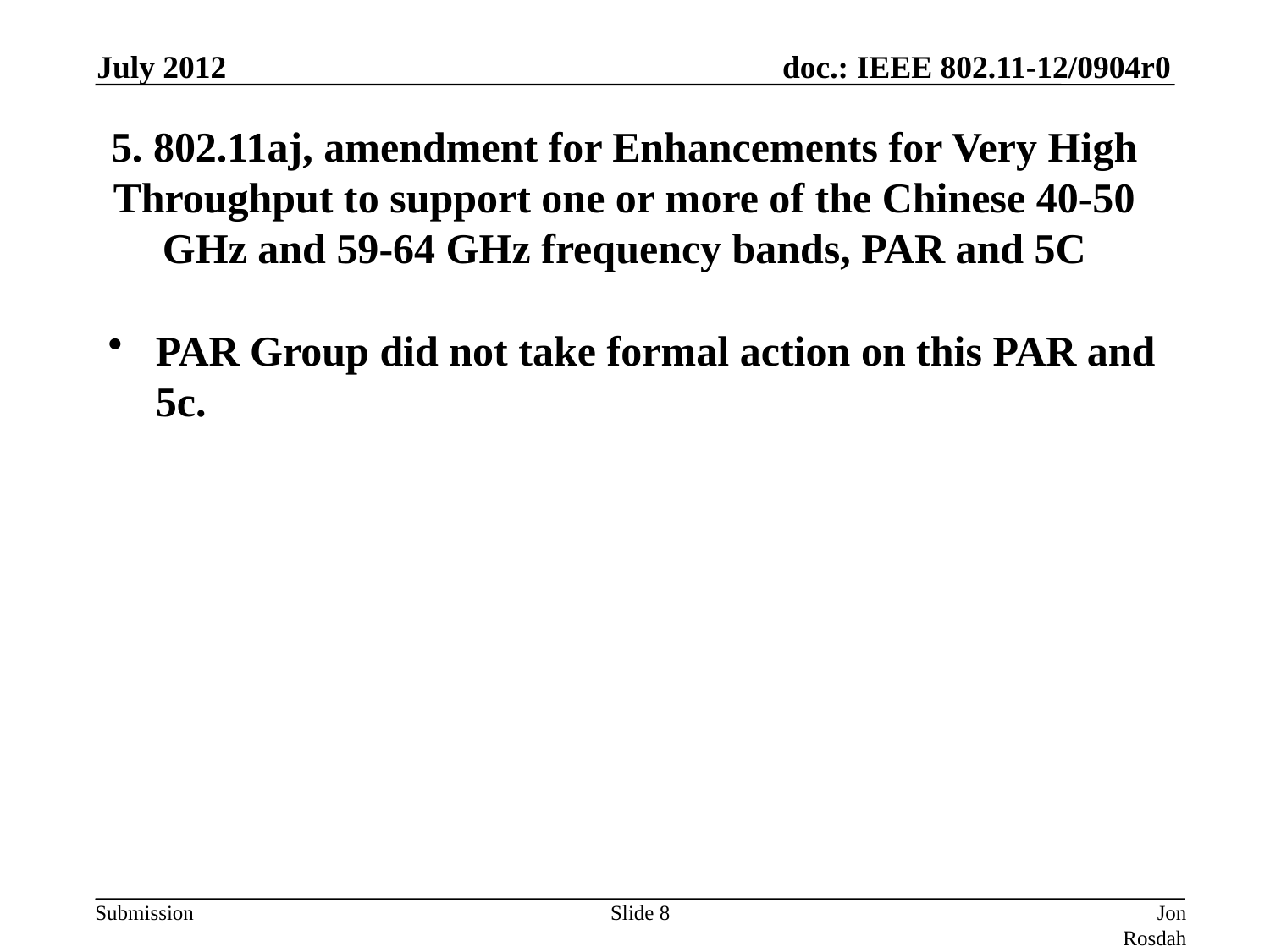

July 2012
# 5. 802.11aj, amendment for Enhancements for Very High Throughput to support one or more of the Chinese 40-50 GHz and 59-64 GHz frequency bands, PAR and 5C
PAR Group did not take formal action on this PAR and 5c.
Slide 8
Jon Rosdahl (CSR)